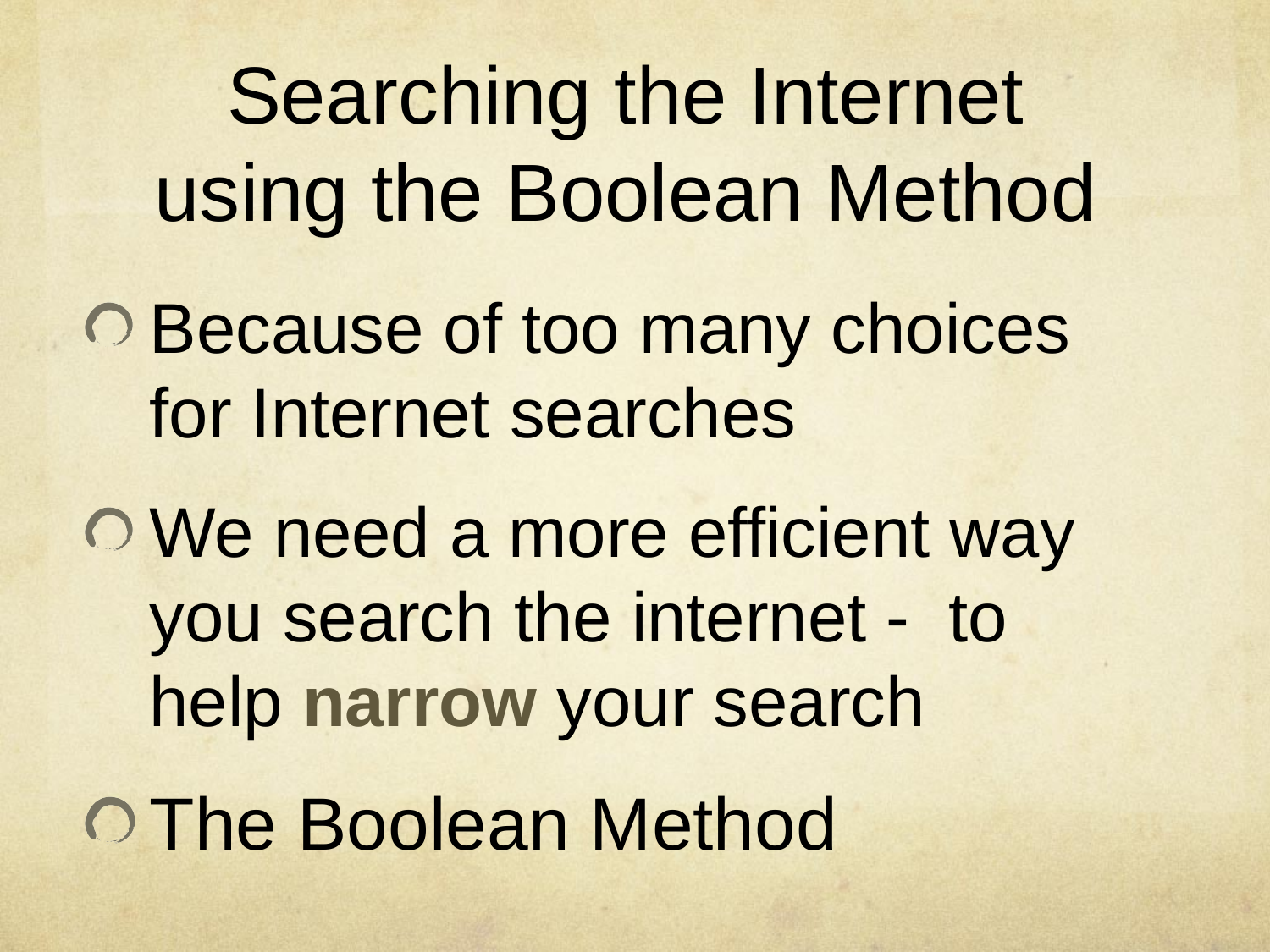

# Searching the Internet using the Boolean Method
Because of too many choices for Internet searches
We need a more efficient way you search the internet -  to help narrow your search
The Boolean Method